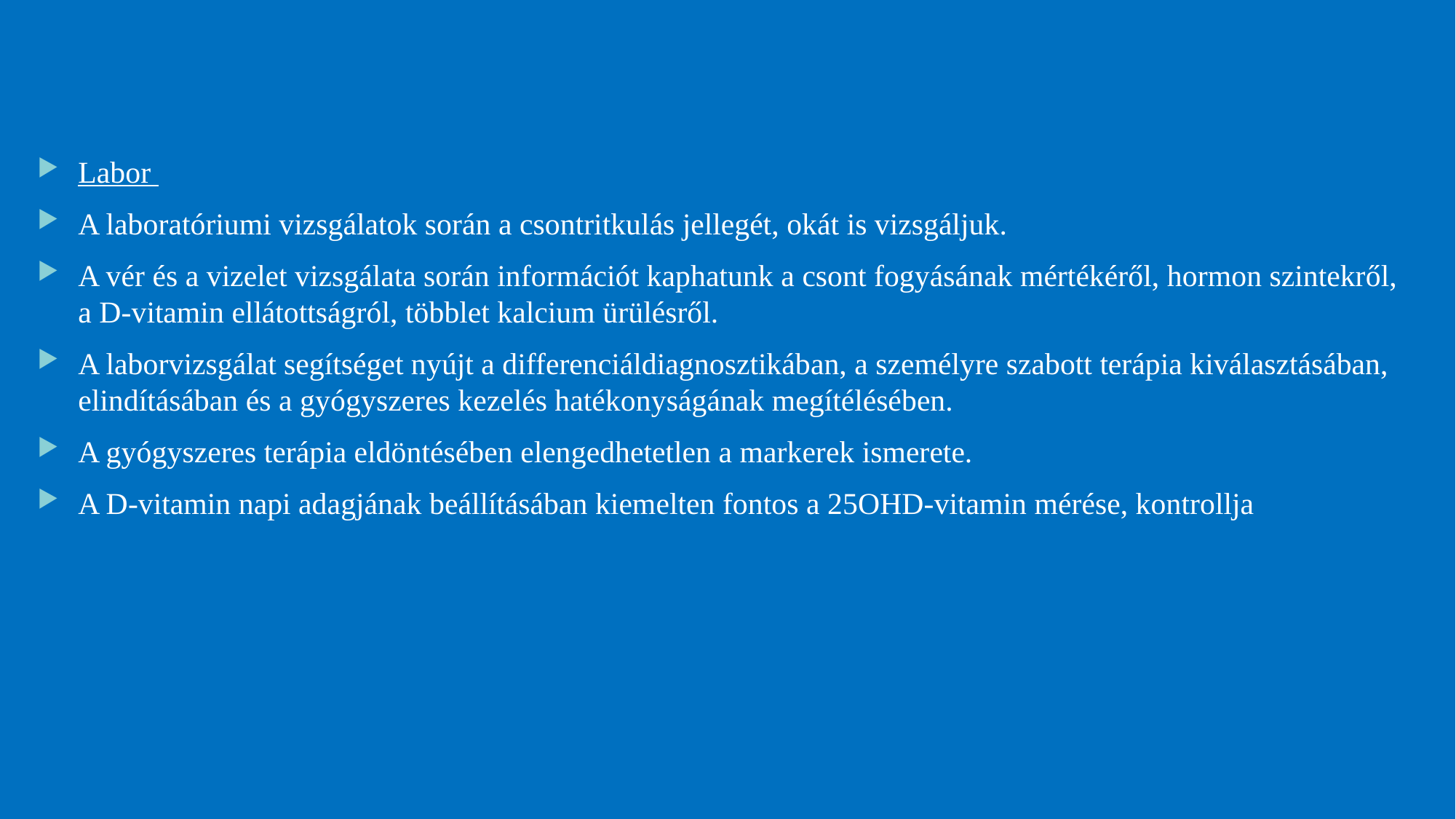

12
#
Labor
A laboratóriumi vizsgálatok során a csontritkulás jellegét, okát is vizsgáljuk.
A vér és a vizelet vizsgálata során információt kaphatunk a csont fogyásának mértékéről, hormon szintekről, a D-vitamin ellátottságról, többlet kalcium ürülésről.
A laborvizsgálat segítséget nyújt a differenciáldiagnosztikában, a személyre szabott terápia kiválasztásában, elindításában és a gyógyszeres kezelés hatékonyságának megítélésében.
A gyógyszeres terápia eldöntésében elengedhetetlen a markerek ismerete.
A D-vitamin napi adagjának beállításában kiemelten fontos a 25OHD-vitamin mérése, kontrollja